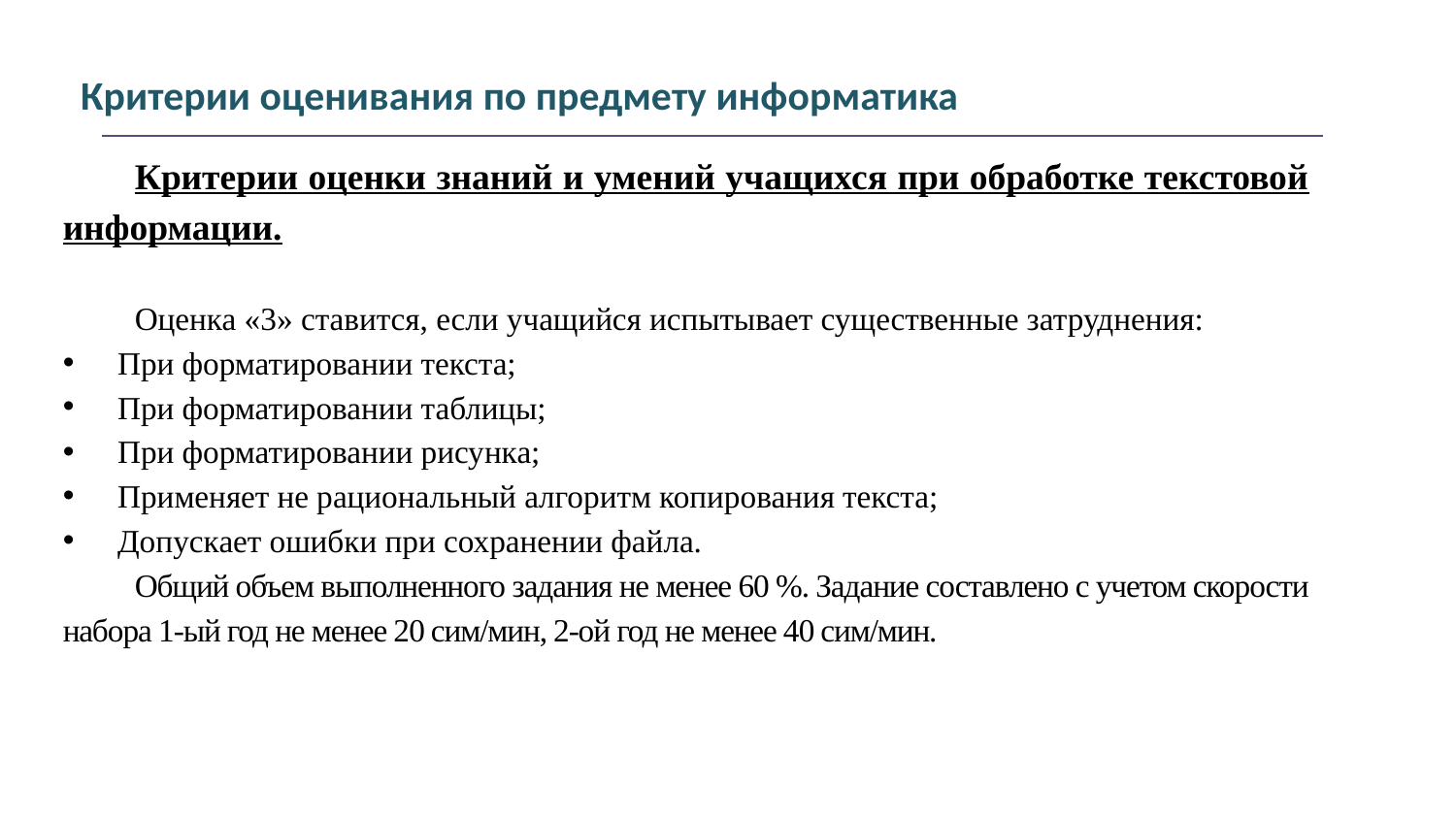

# Критерии оценивания по предмету информатика

Критерии оценки знаний и умений учащихся при обработке текстовой информации.

Оценка «3» ставится, если учащийся испытывает существенные затруднения:
При форматировании текста;
При форматировании таблицы;
При форматировании рисунка;
Применяет не рациональный алгоритм копирования текста;
Допускает ошибки при сохранении файла.
Общий объем выполненного задания не менее 60 %. Задание составлено с учетом скорости набора 1-ый год не менее 20 сим/мин, 2-ой год не менее 40 сим/мин.